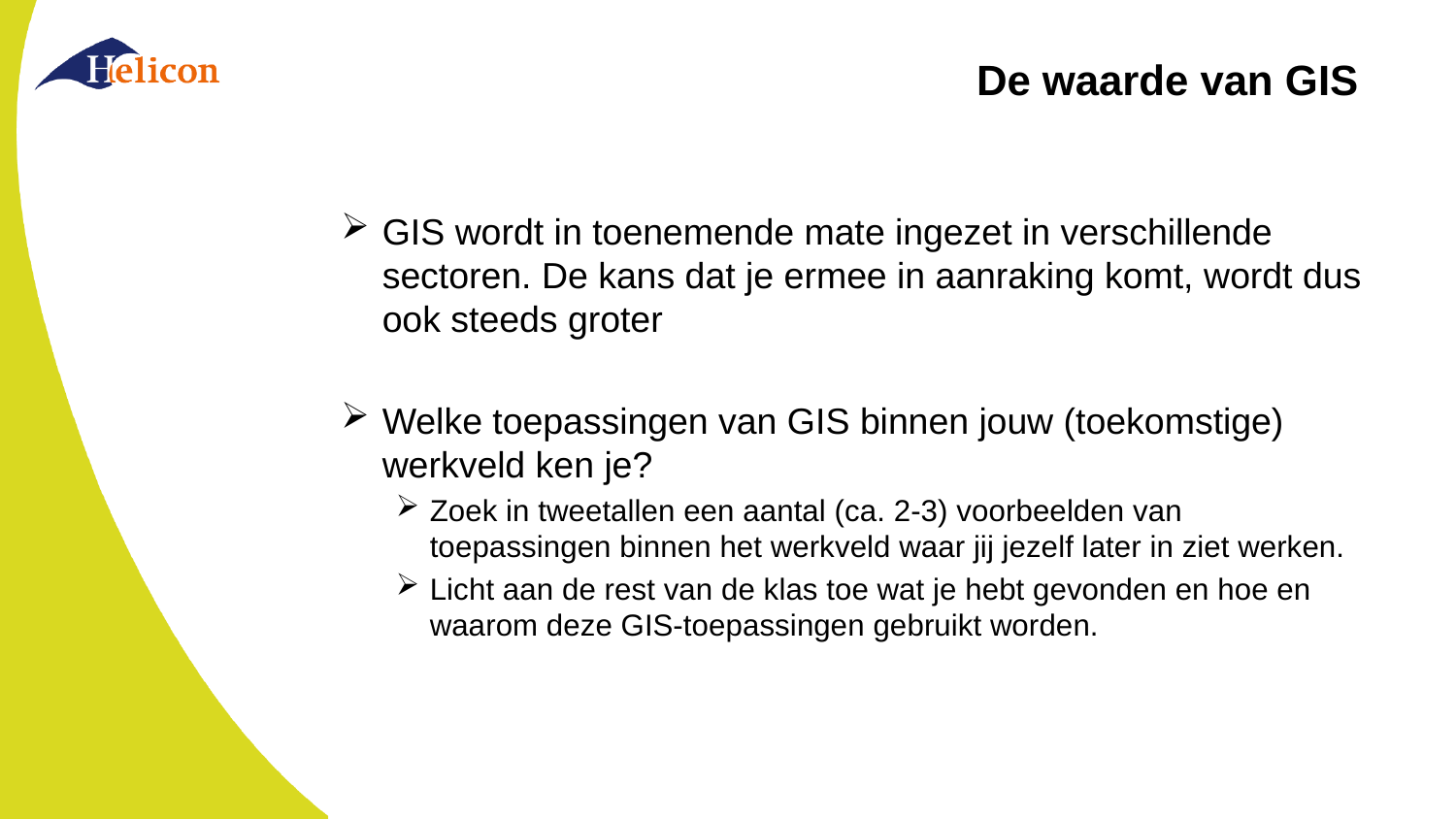

# De waarde van GIS

GIS wordt in toenemende mate ingezet in verschillende sectoren. De kans dat je ermee in aanraking komt, wordt dus ook steeds groter

Welke toepassingen van GIS binnen jouw (toekomstige) werkveld ken je?
Zoek in tweetallen een aantal (ca. 2-3) voorbeelden van toepassingen binnen het werkveld waar jij jezelf later in ziet werken.
Licht aan de rest van de klas toe wat je hebt gevonden en hoe en waarom deze GIS-toepassingen gebruikt worden.